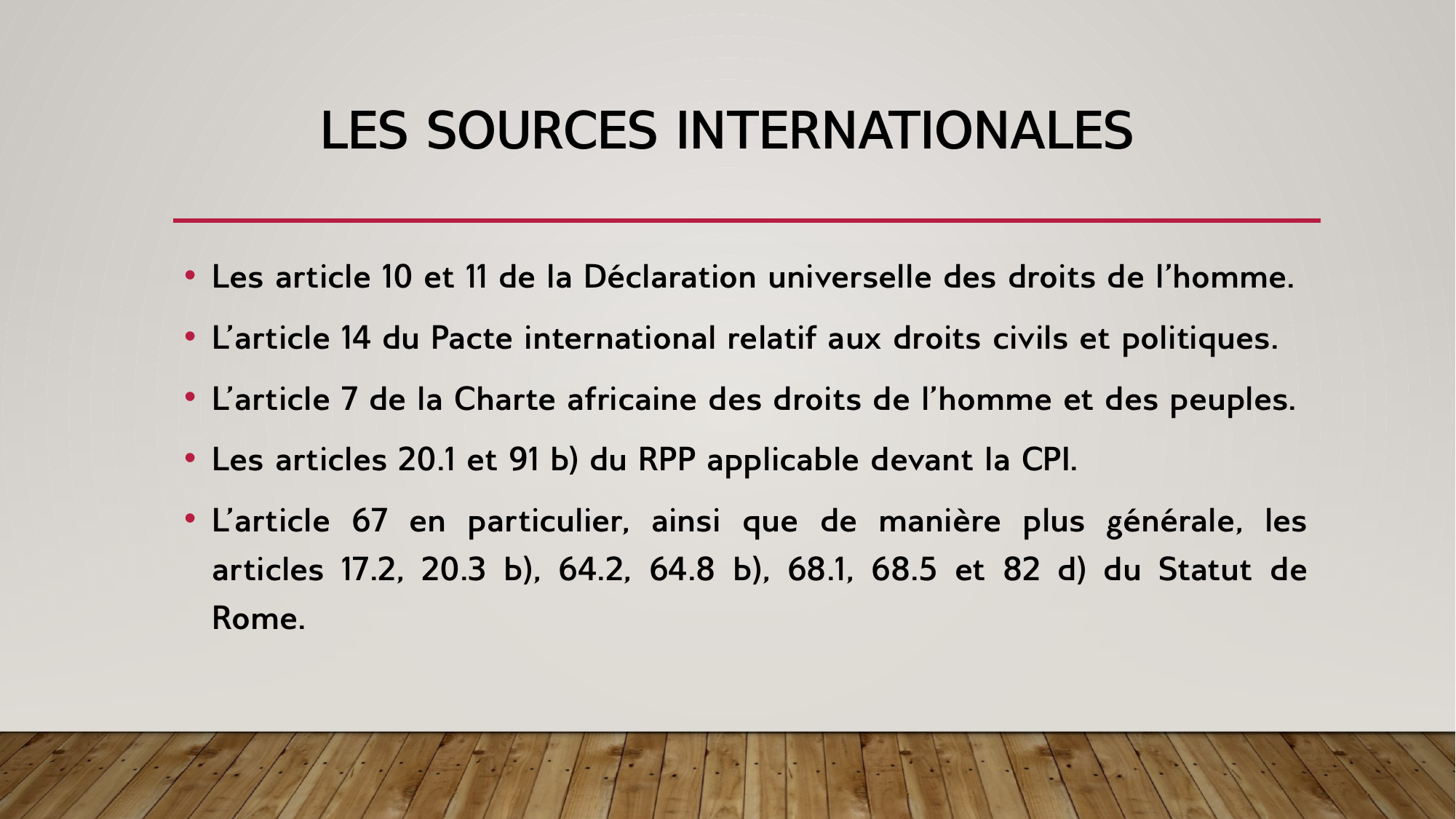

# LES SOURCES INTERNATIONALES
Les article 10 et 11 de la Déclaration universelle des droits de l’homme.
L’article 14 du Pacte international relatif aux droits civils et politiques.
L’article 7 de la Charte africaine des droits de l’homme et des peuples.
Les articles 20.1 et 91 b) du RPP applicable devant la CPI.
L’article 67 en particulier, ainsi que de manière plus générale, les articles 17.2, 20.3 b), 64.2, 64.8 b), 68.1, 68.5 et 82 d) du Statut de Rome.